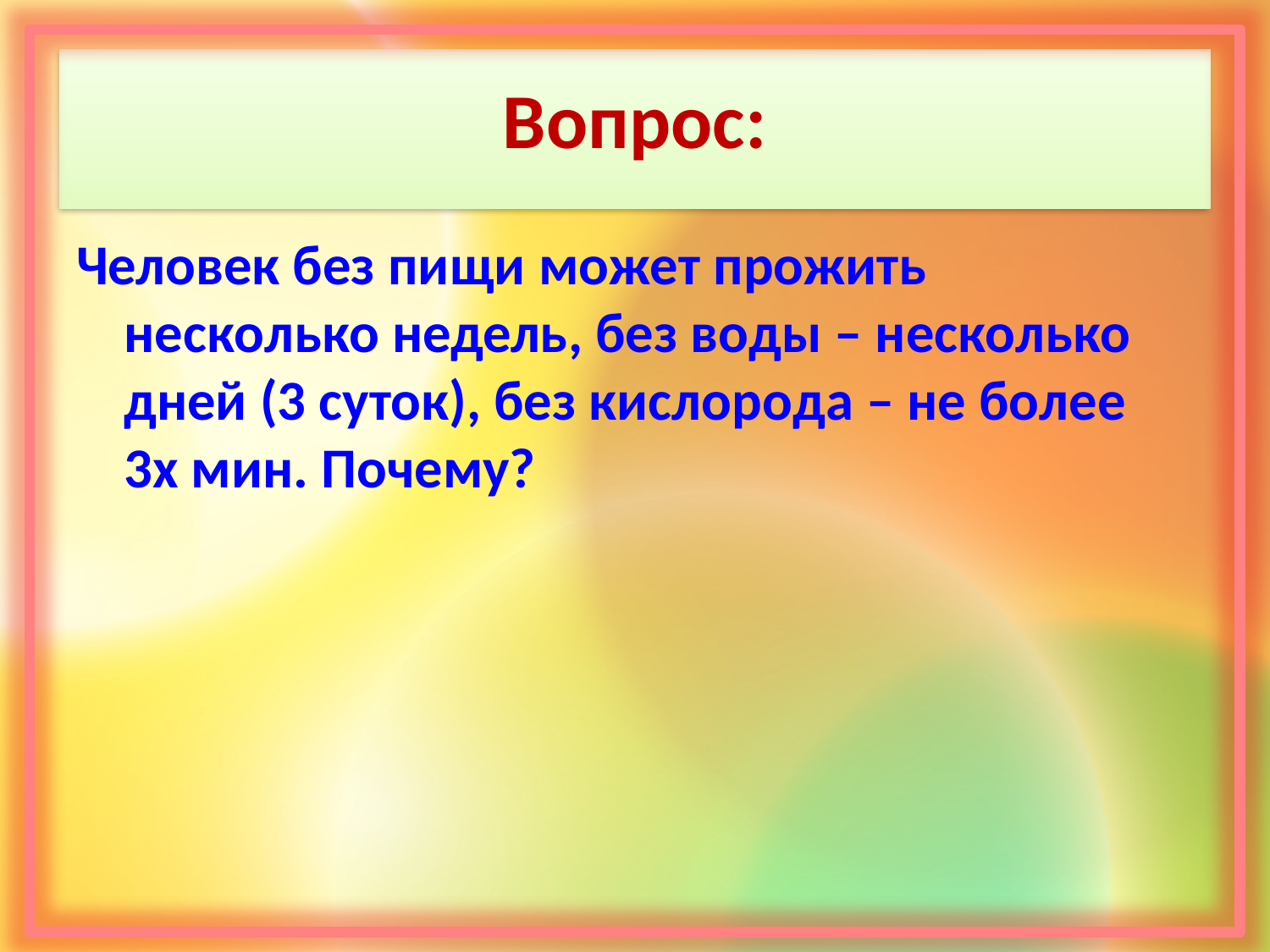

# Вопрос:
Человек без пищи может прожить несколько недель, без воды – несколько дней (3 суток), без кислорода – не более 3х мин. Почему?